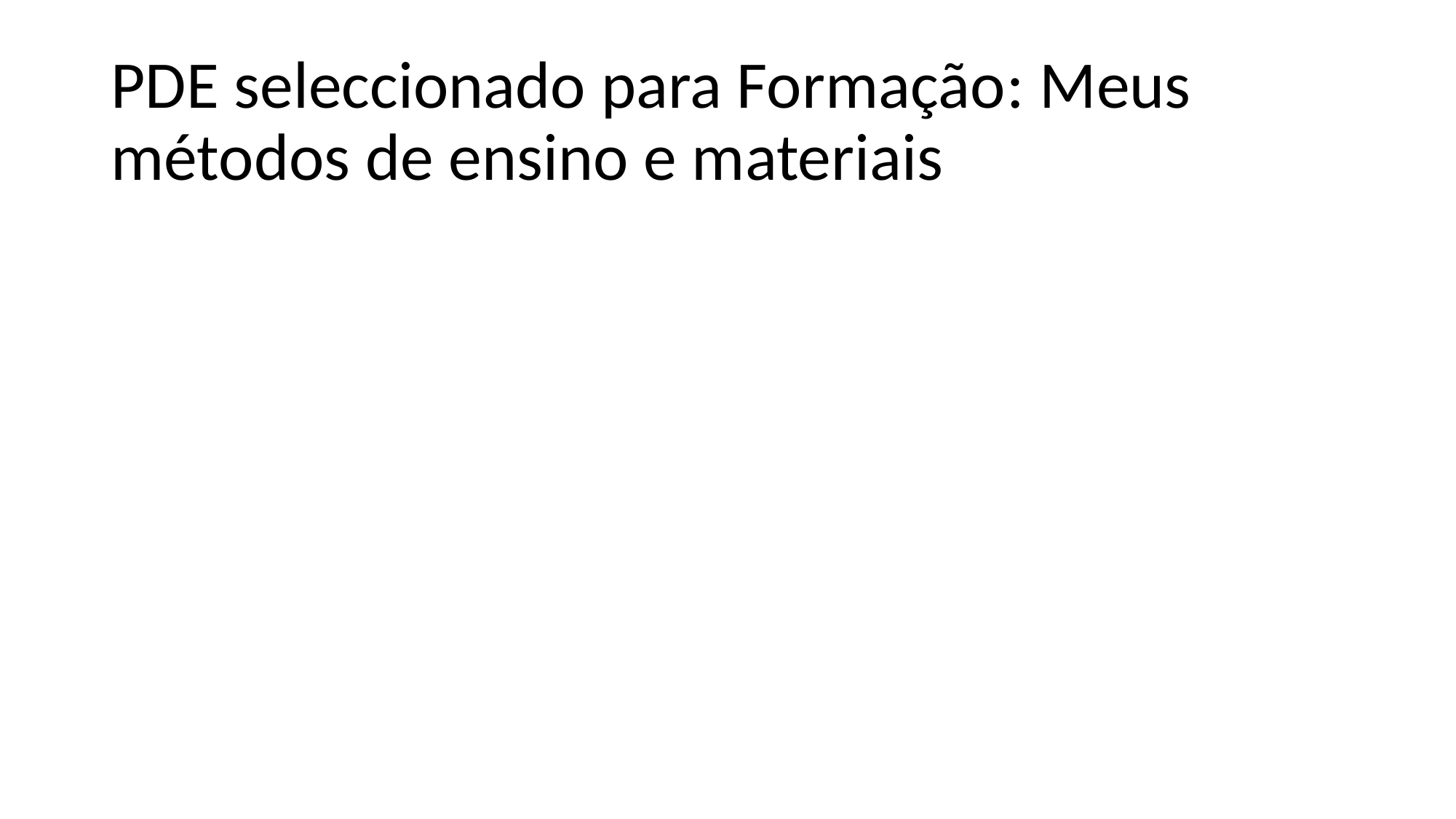

# PDE seleccionado para Formação: Meus métodos de ensino e materiais